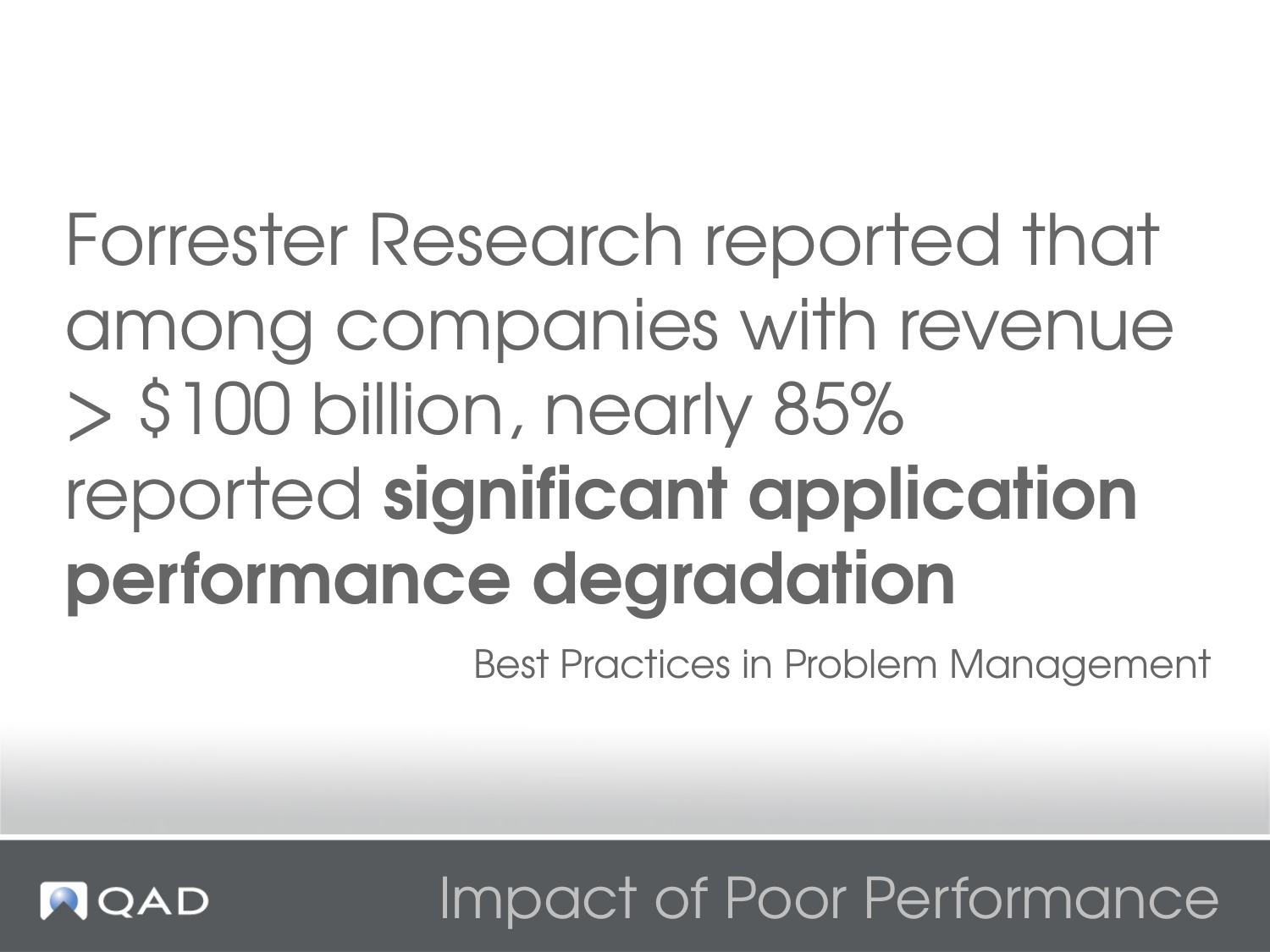

Forrester Research reported that among companies with revenue > $100 billion, nearly 85% reported significant application performance degradation
Best Practices in Problem Management

# Impact of Poor Performance